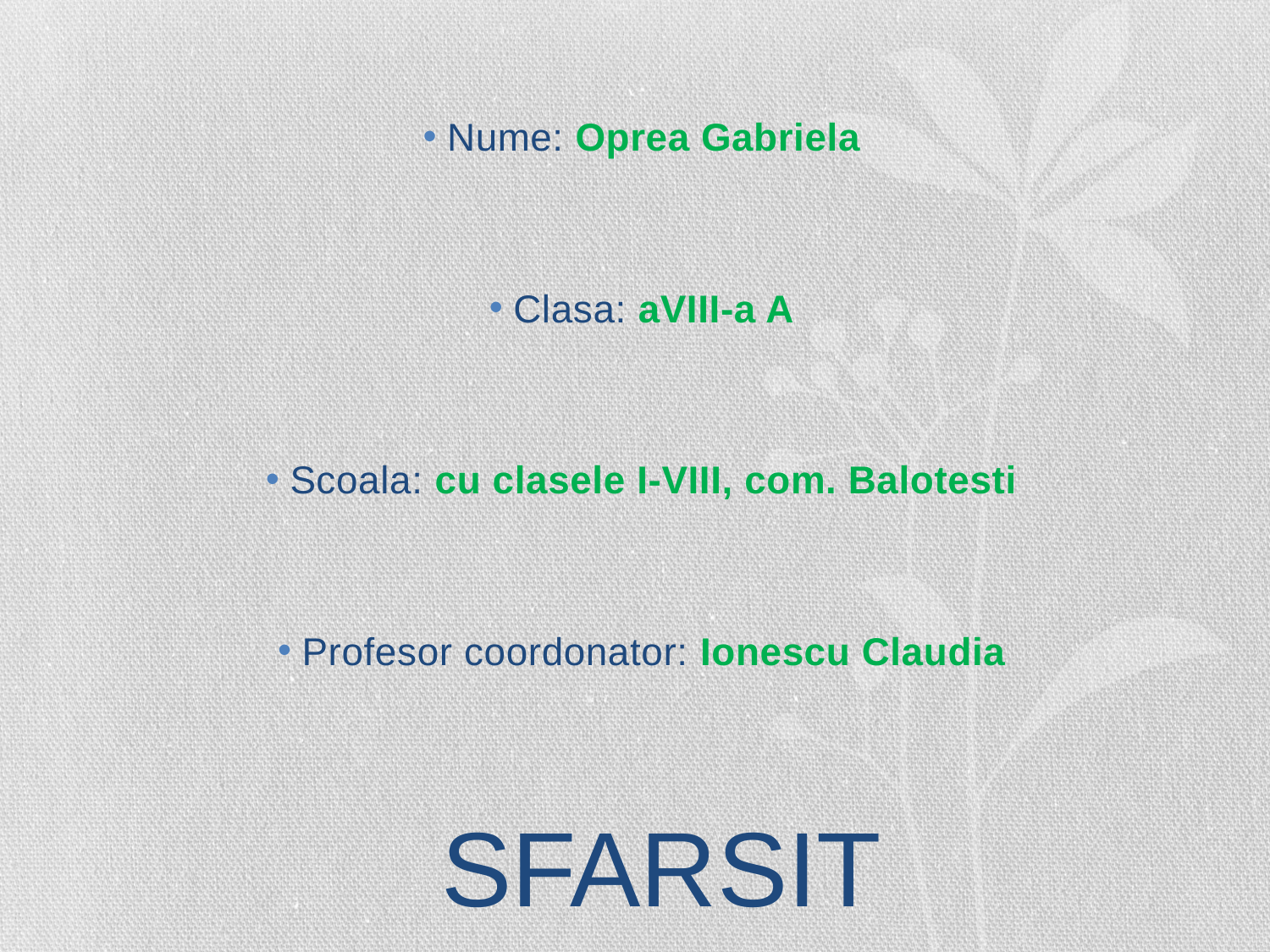

Nume: Oprea Gabriela

Clasa: aVIII-a A

Scoala: cu clasele I-VIII, com. Balotesti

Profesor coordonator: Ionescu Claudia

# SFARSIT